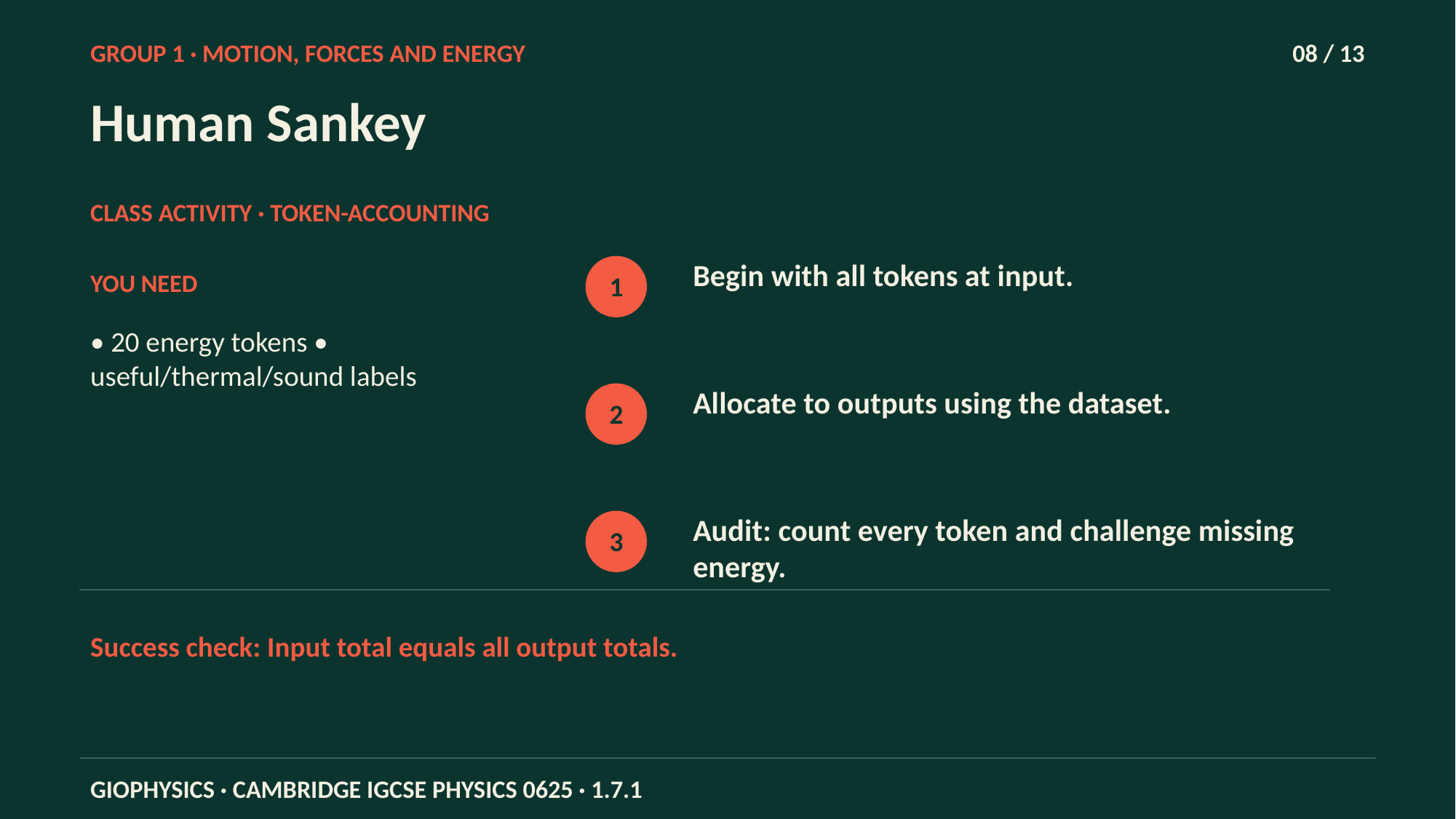

GROUP 1 · MOTION, FORCES AND ENERGY
08 / 13
Human Sankey
CLASS ACTIVITY · TOKEN-ACCOUNTING
Begin with all tokens at input.

YOU NEED
1
• 20 energy tokens • useful/thermal/sound labels
Allocate to outputs using the dataset.

2
Audit: count every token and challenge missing energy.

3

Success check: Input total equals all output totals.

GIOPHYSICS · CAMBRIDGE IGCSE PHYSICS 0625 · 1.7.1